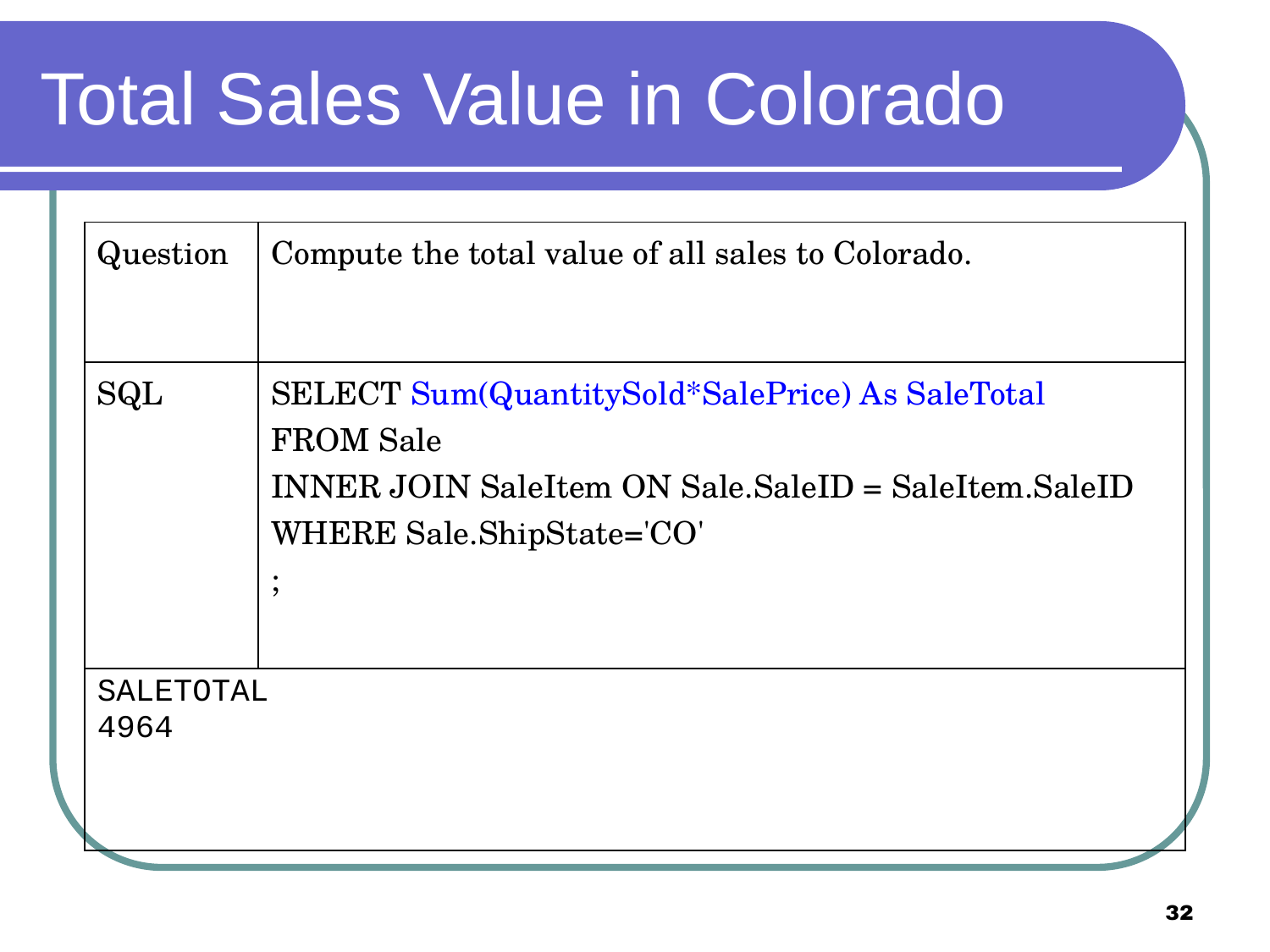

# Total Sales Value in Colorado
| Question | Compute the total value of all sales to Colorado. |
| --- | --- |
| SQL | SELECT Sum(QuantitySold\*SalePrice) As SaleTotal FROM Sale INNER JOIN SaleItem ON Sale.SaleID = SaleItem.SaleID WHERE Sale.ShipState='CO' ; |
| SALETOTAL 4964 |  |
32